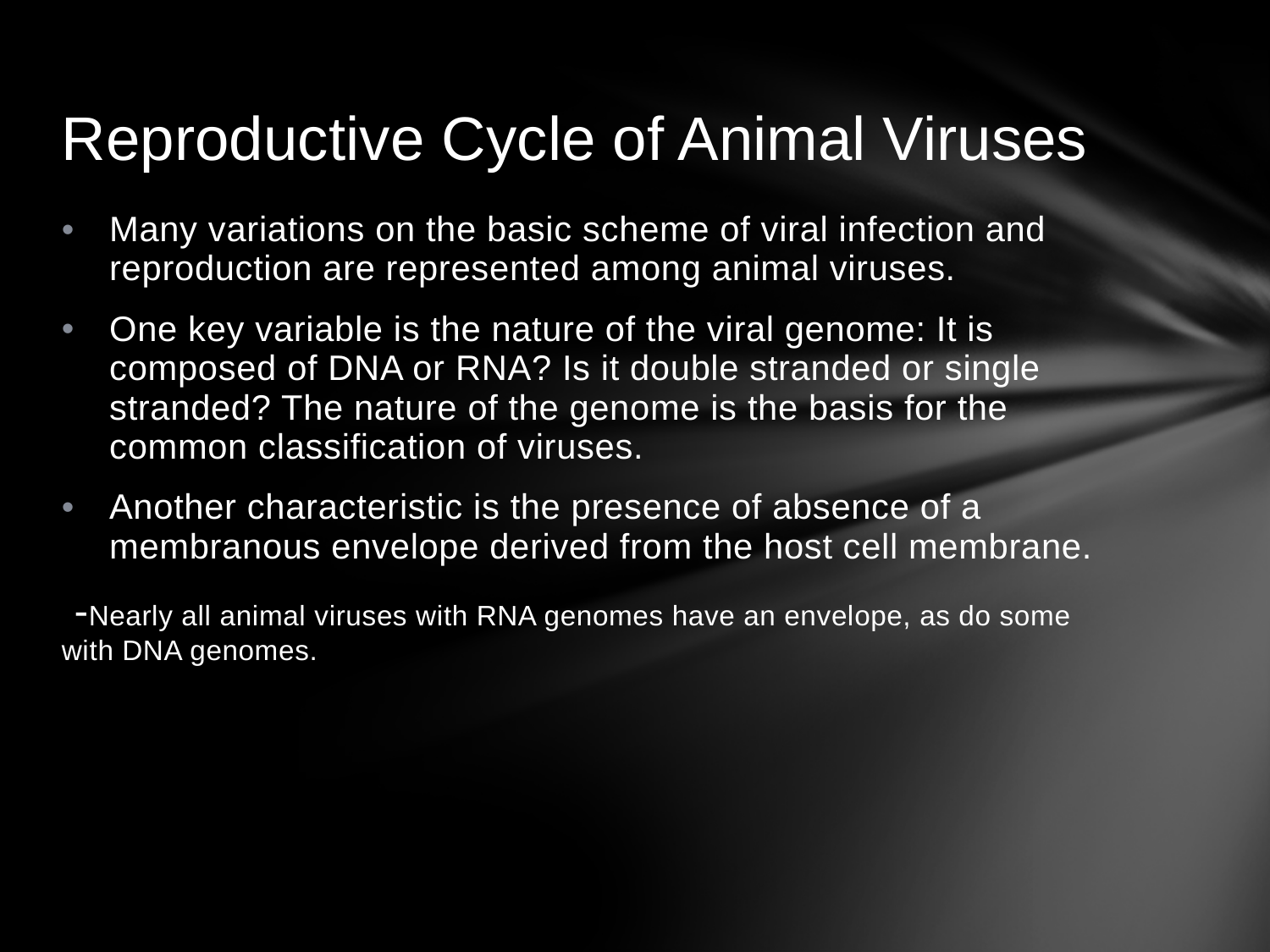

# Reproductive Cycle of Animal Viruses
Many variations on the basic scheme of viral infection and reproduction are represented among animal viruses.
One key variable is the nature of the viral genome: It is composed of DNA or RNA? Is it double stranded or single stranded? The nature of the genome is the basis for the common classification of viruses.
Another characteristic is the presence of absence of a membranous envelope derived from the host cell membrane.
 -Nearly all animal viruses with RNA genomes have an envelope, as do some with DNA genomes.